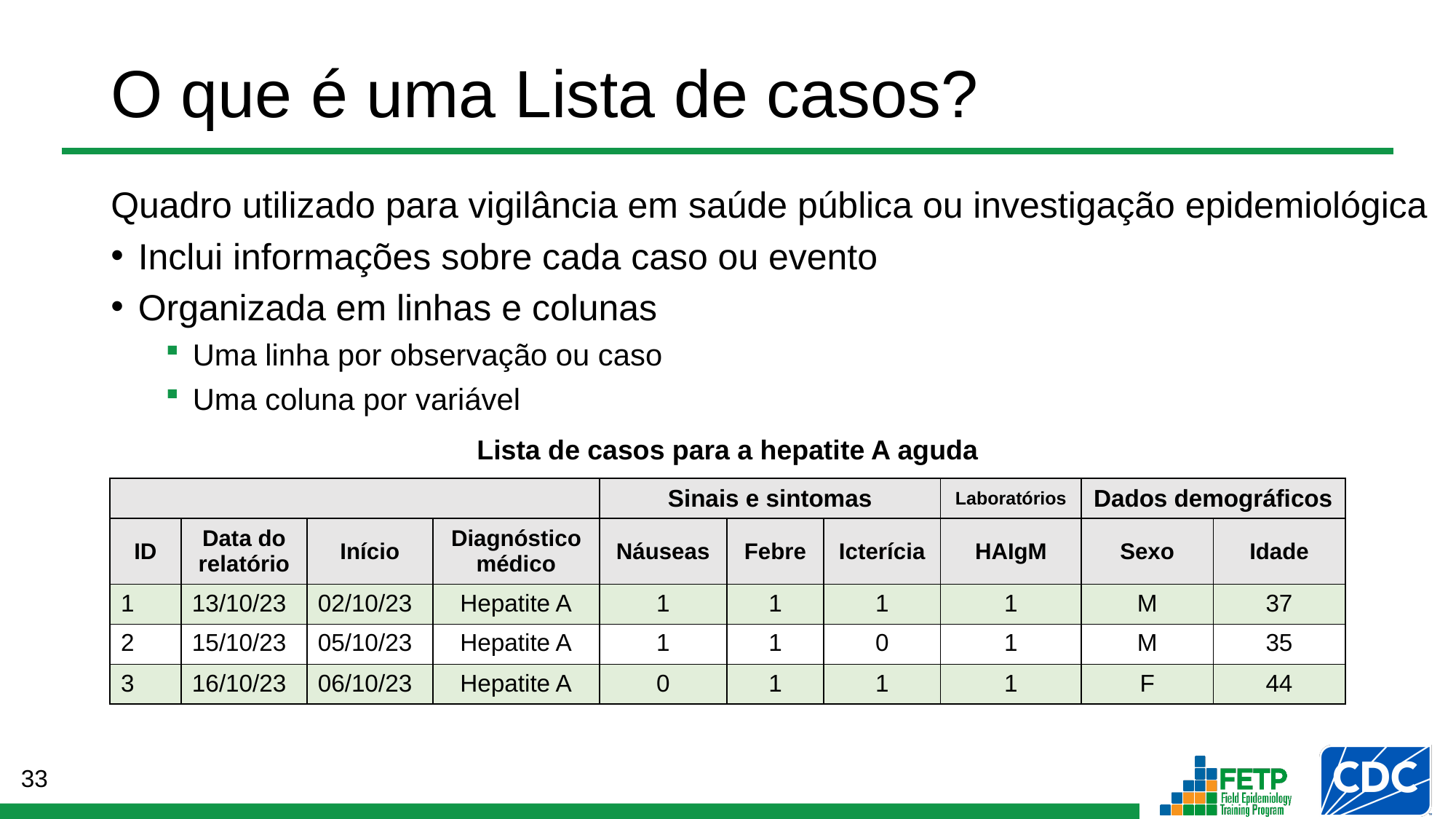

# O que é uma Lista de casos?
Quadro utilizado para vigilância em saúde pública ou investigação epidemiológica
Inclui informações sobre cada caso ou evento
Organizada em linhas e colunas
Uma linha por observação ou caso
Uma coluna por variável

Lista de casos para a hepatite A aguda
|  |  |  |  | Sinais e sintomas |  |  | Laboratórios | Dados demográficos |  |
| --- | --- | --- | --- | --- | --- | --- | --- | --- | --- |
| ID | Data do relatório | Início | Diagnóstico médico | Náuseas | Febre | Icterícia | HAIgM | Sexo | Idade |
| 1 | 13/10/23 | 02/10/23 | Hepatite A | 1 | 1 | 1 | 1 | M | 37 |
| 2 | 15/10/23 | 05/10/23 | Hepatite A | 1 | 1 | 0 | 1 | M | 35 |
| 3 | 16/10/23 | 06/10/23 | Hepatite A | 0 | 1 | 1 | 1 | F | 44 |